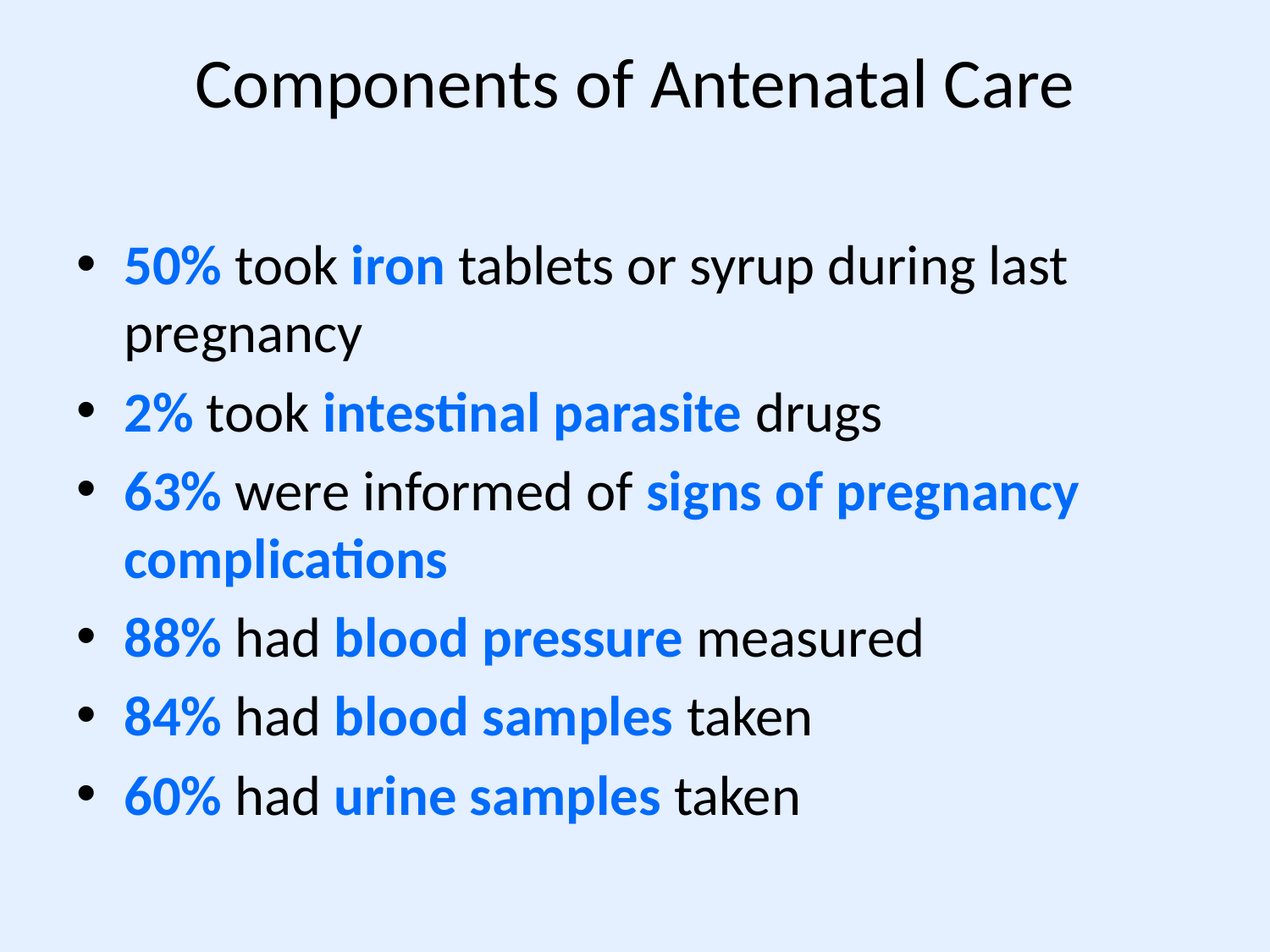

# Components of Antenatal Care
50% took iron tablets or syrup during last pregnancy
2% took intestinal parasite drugs
63% were informed of signs of pregnancy complications
88% had blood pressure measured
84% had blood samples taken
60% had urine samples taken